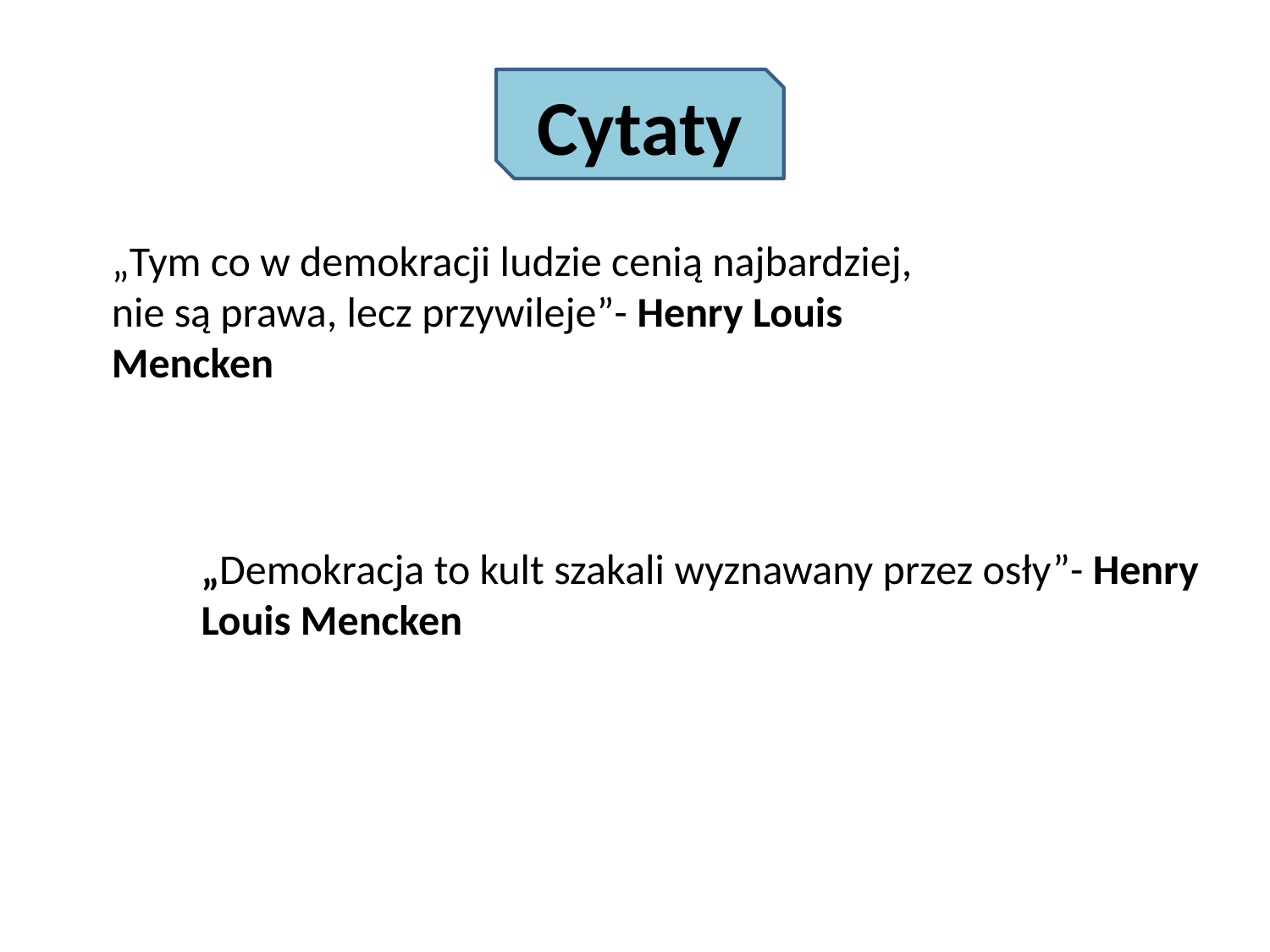

# Cytaty
„Tym co w demokracji ludzie cenią najbardziej, nie są prawa, lecz przywileje”- Henry Louis Mencken

„Demokracja to kult szakali wyznawany przez osły”- Henry Louis Mencken